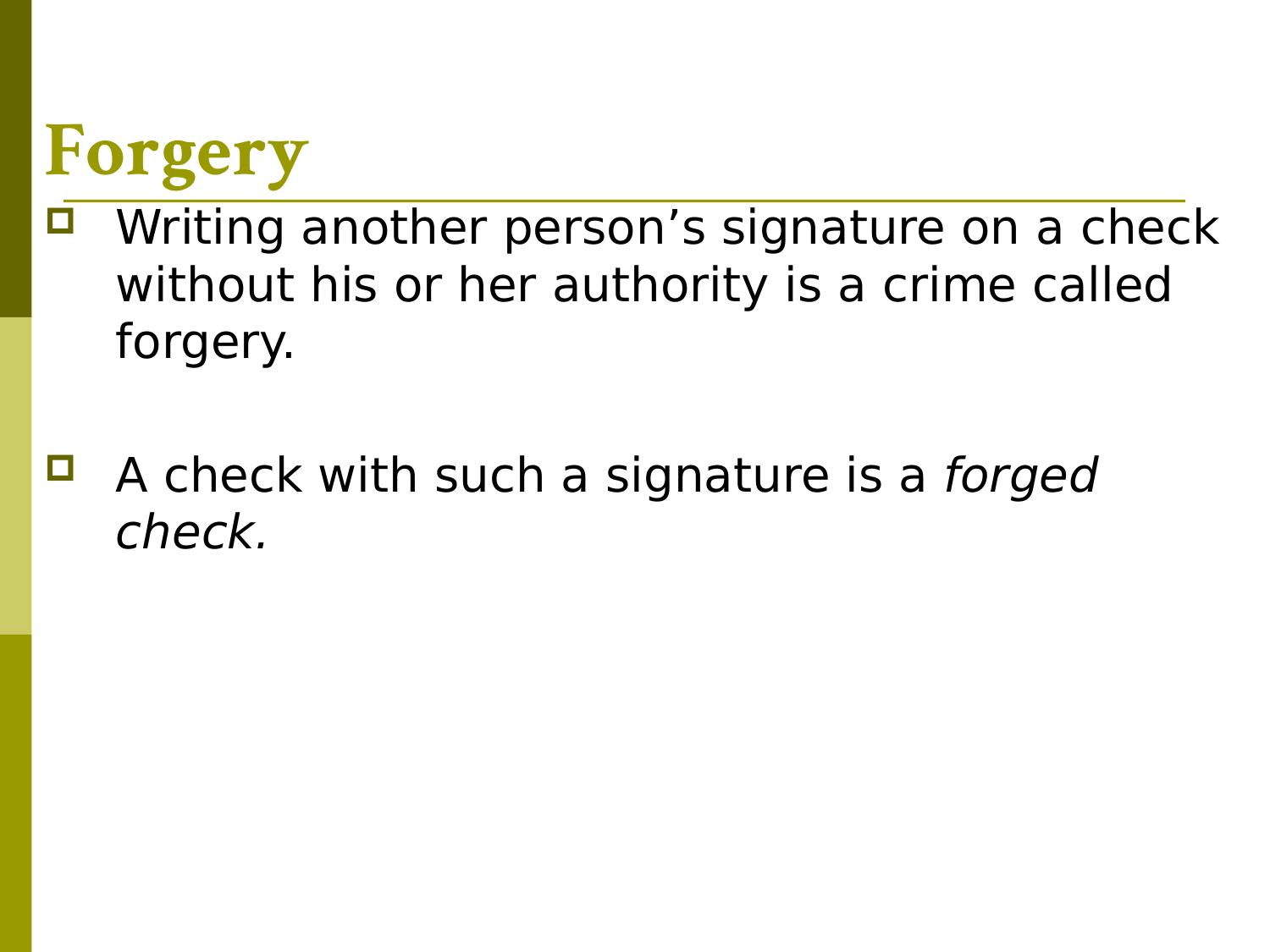

# Forgery
Writing another person’s signature on a check without his or her authority is a crime called forgery.

A check with such a signature is a forged check.